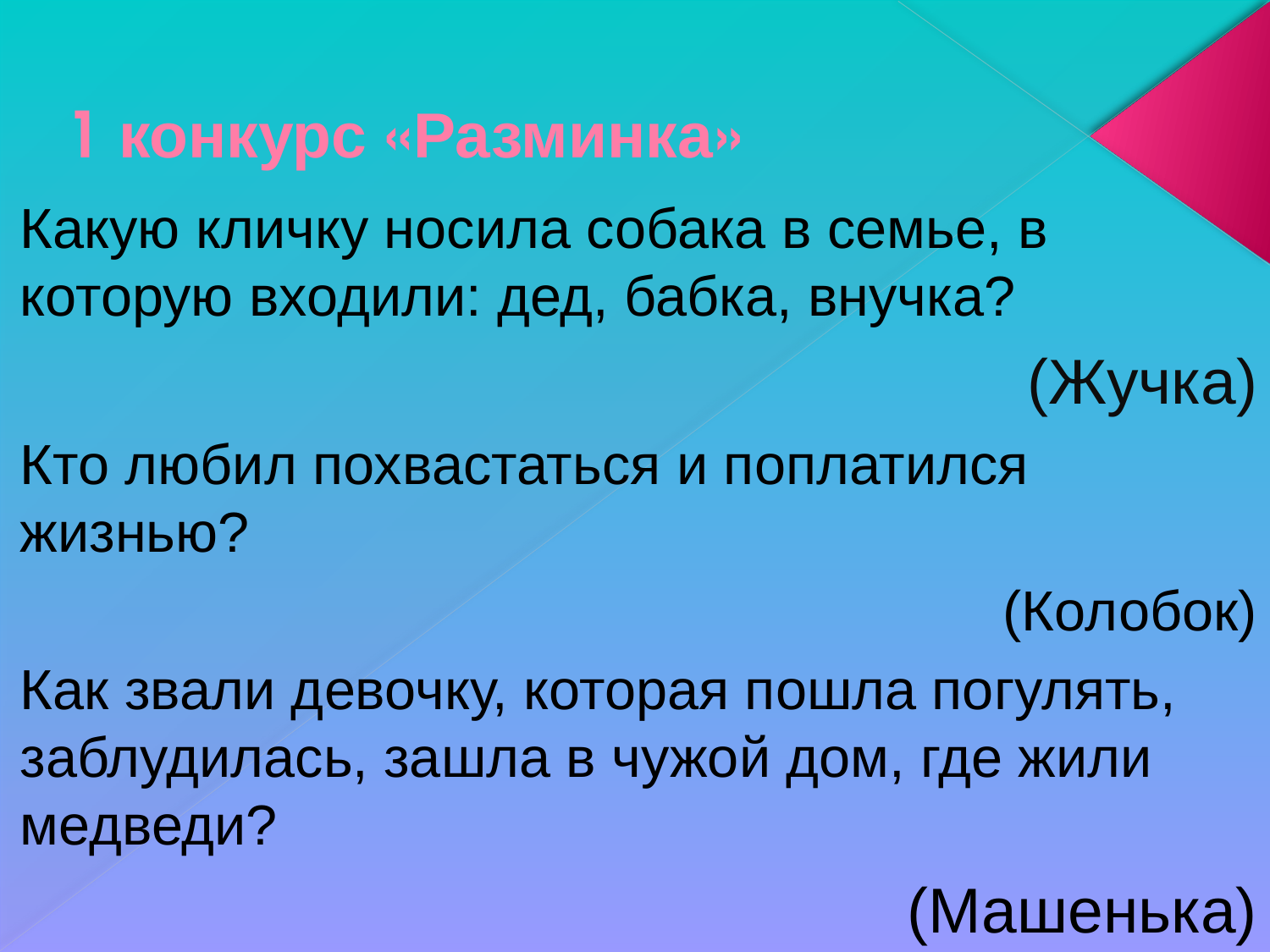

# 1 конкурс «Разминка»
Какую кличку носила собака в семье, в которую входили: дед, бабка, внучка?
 (Жучка)
Кто любил похвастаться и поплатился жизнью?
(Колобок)
Как звали девочку, которая пошла погулять, заблудилась, зашла в чужой дом, где жили медведи?
(Машенька)